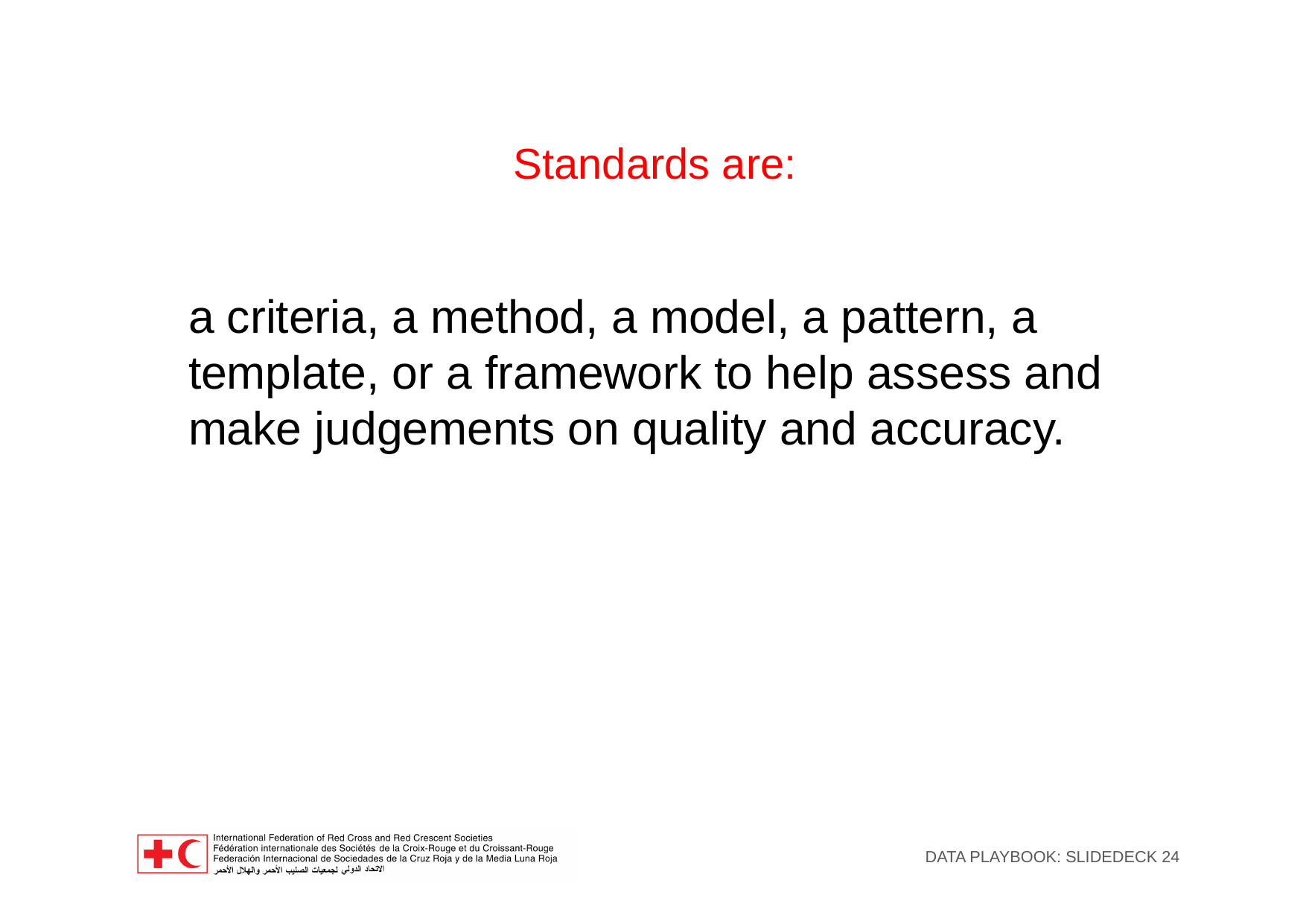

# Standards are:

a criteria, a method, a model, a pattern, a template, or a framework to help assess and make judgements on quality and accuracy.